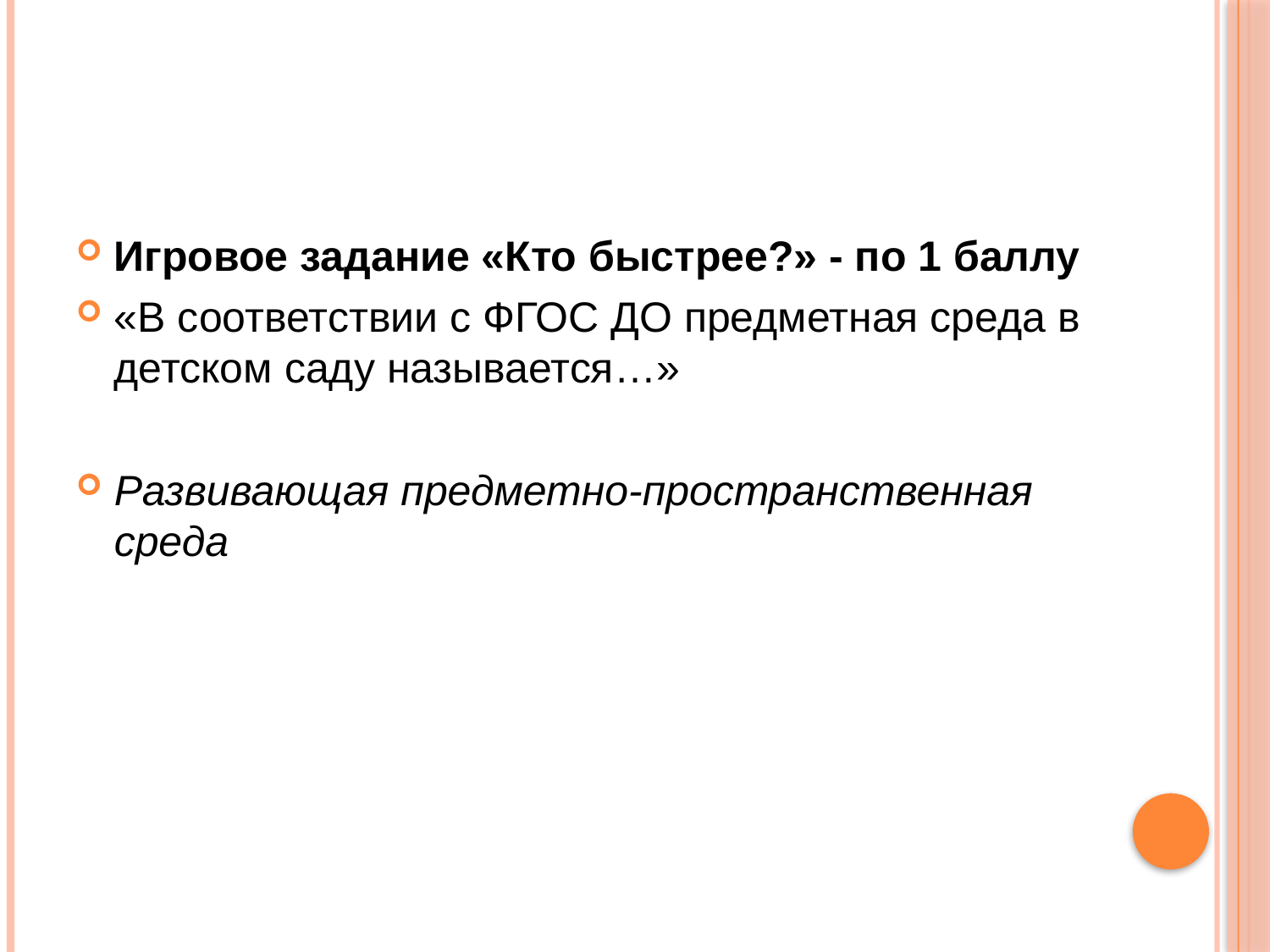

Игровое задание «Кто быстрее?» - по 1 баллу
«В соответствии с ФГОС ДО предметная среда в детском саду называется…»

Развивающая предметно-пространственная среда